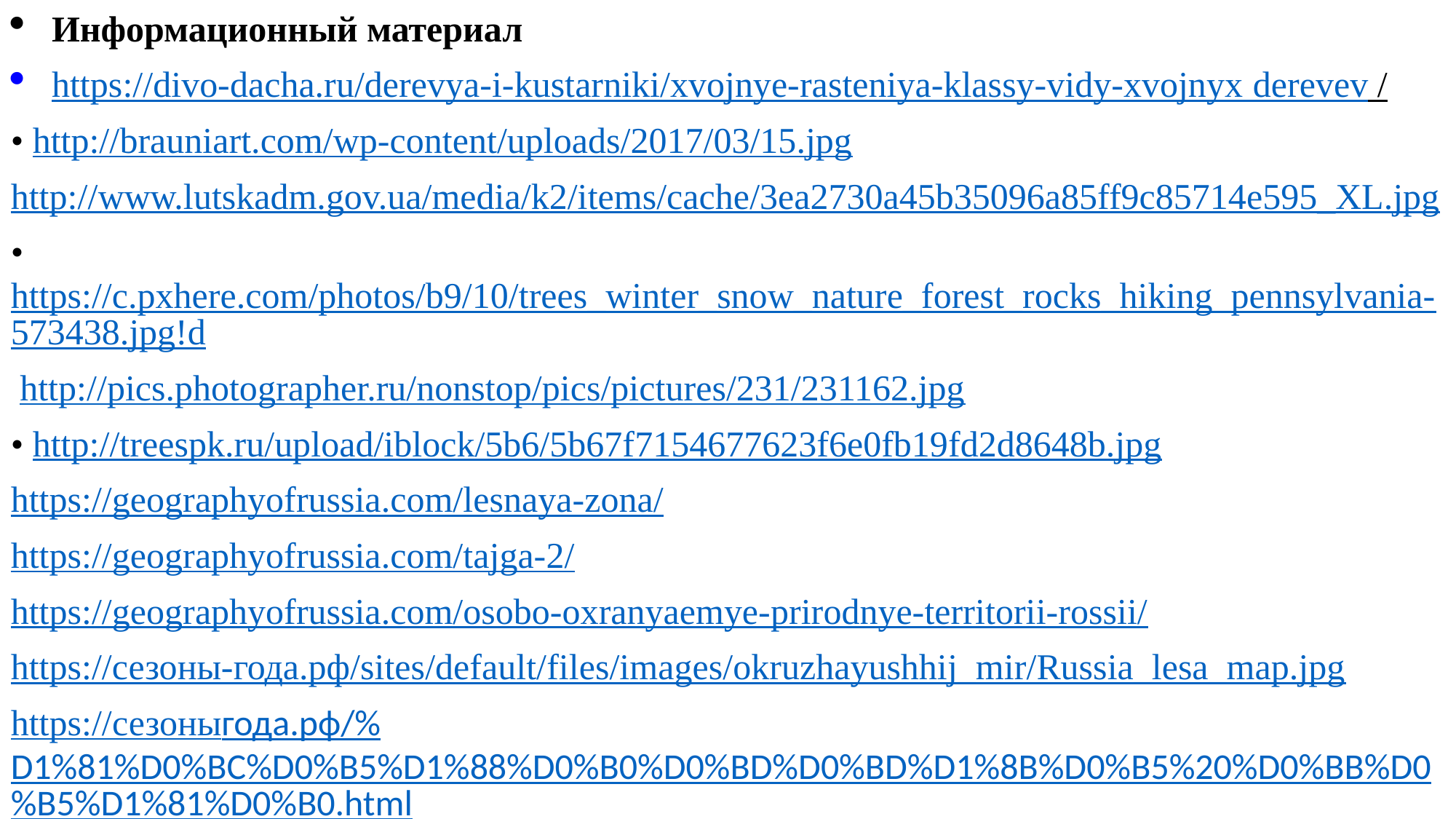

Информационный материал
https://divo-dacha.ru/derevya-i-kustarniki/xvojnye-rasteniya-klassy-vidy-xvojnyx derevev /
• http://brauniart.com/wp-content/uploads/2017/03/15.jpg
http://www.lutskadm.gov.ua/media/k2/items/cache/3ea2730a45b35096a85ff9c85714e595_XL.jpg
•https://c.pxhere.com/photos/b9/10/trees_winter_snow_nature_forest_rocks_hiking_pennsylvania-573438.jpg!d
 http://pics.photographer.ru/nonstop/pics/pictures/231/231162.jpg
• http://treespk.ru/upload/iblock/5b6/5b67f7154677623f6e0fb19fd2d8648b.jpg
https://geographyofrussia.com/lesnaya-zona/
https://geographyofrussia.com/tajga-2/
https://geographyofrussia.com/osobo-oxranyaemye-prirodnye-territorii-rossii/
https://сезоны-года.рф/sites/default/files/images/okruzhayushhij_mir/Russia_lesa_map.jpg
https://сезоныгода.рф/%D1%81%D0%BC%D0%B5%D1%88%D0%B0%D0%BD%D0%BD%D1%8B%D0%B5%20%D0%BB%D0%B5%D1%81%D0%B0.html